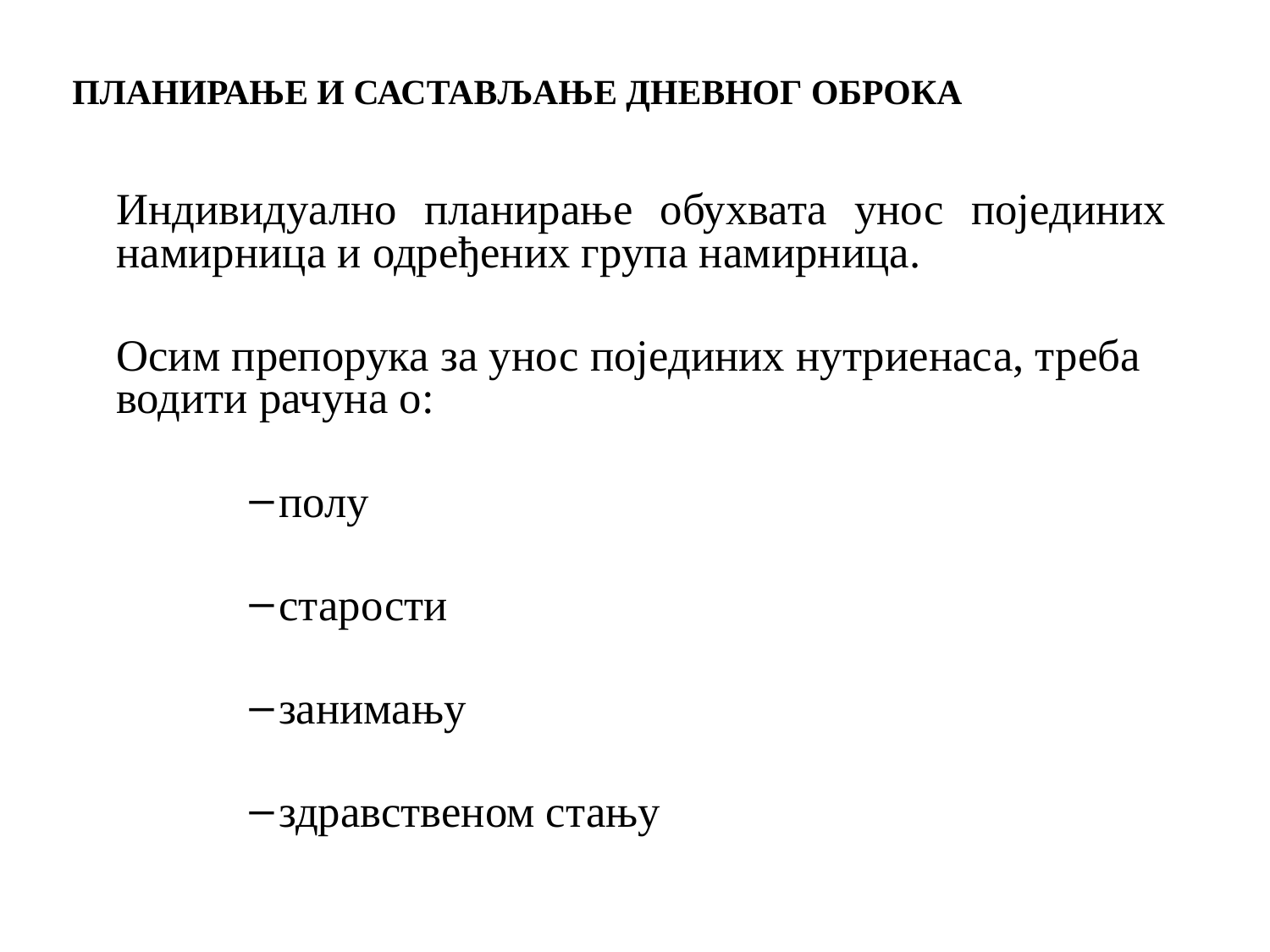

# ПЛАНИРАЊЕ И САСТАВЉАЊЕ ДНЕВНОГ ОБРОКА

	Индивидуално планирање обухвата унос појединих намирница и одређених група намирница.

	Осим препорука за унос појединих нутриенаса, треба водити рачуна о:

полу

старости

занимању

здравственом стању